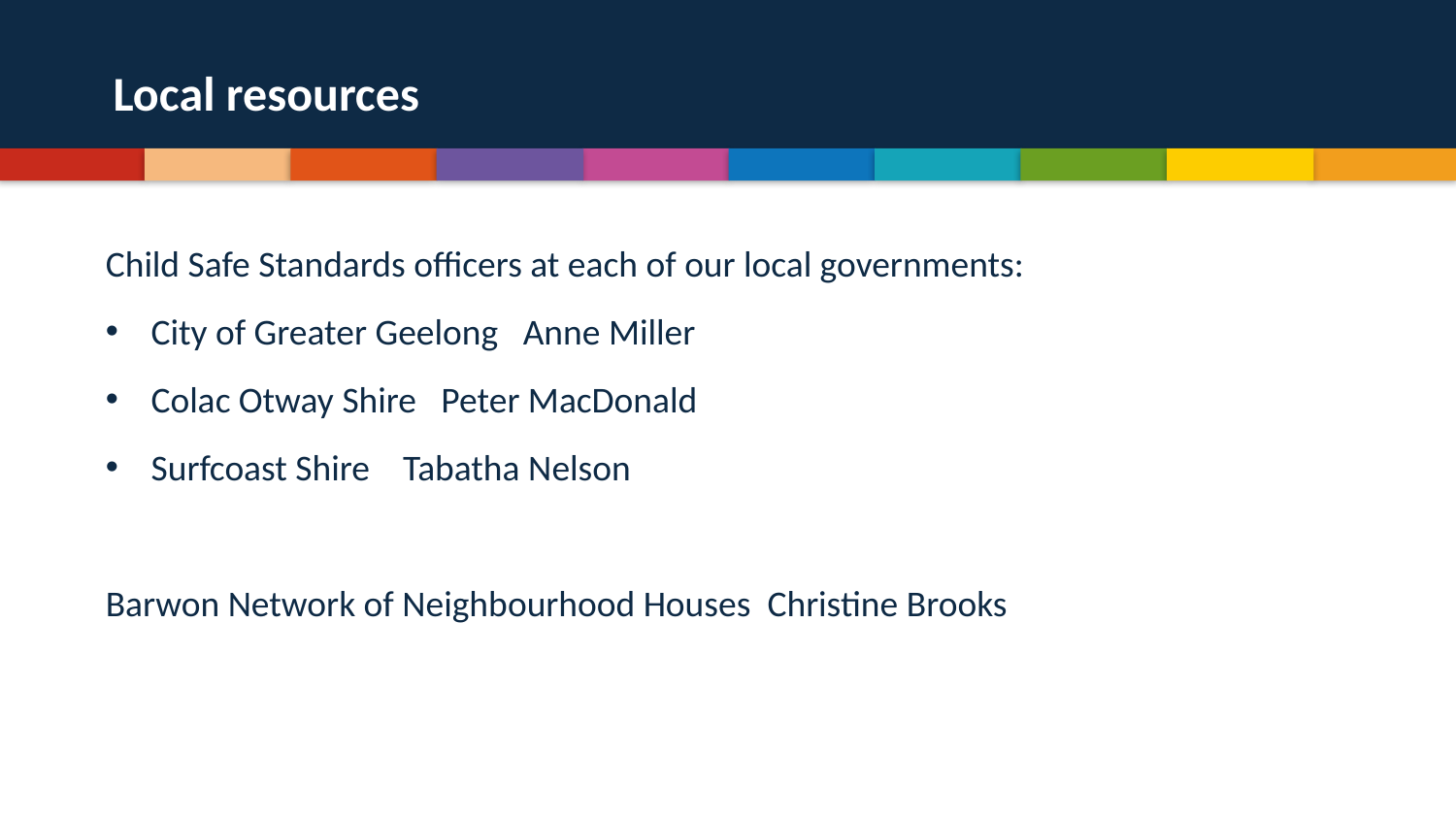

# Local resources
Child Safe Standards officers at each of our local governments:
City of Greater Geelong   Anne Miller
Colac Otway Shire   Peter MacDonald
Surfcoast Shire    Tabatha Nelson

Barwon Network of Neighbourhood Houses  Christine Brooks